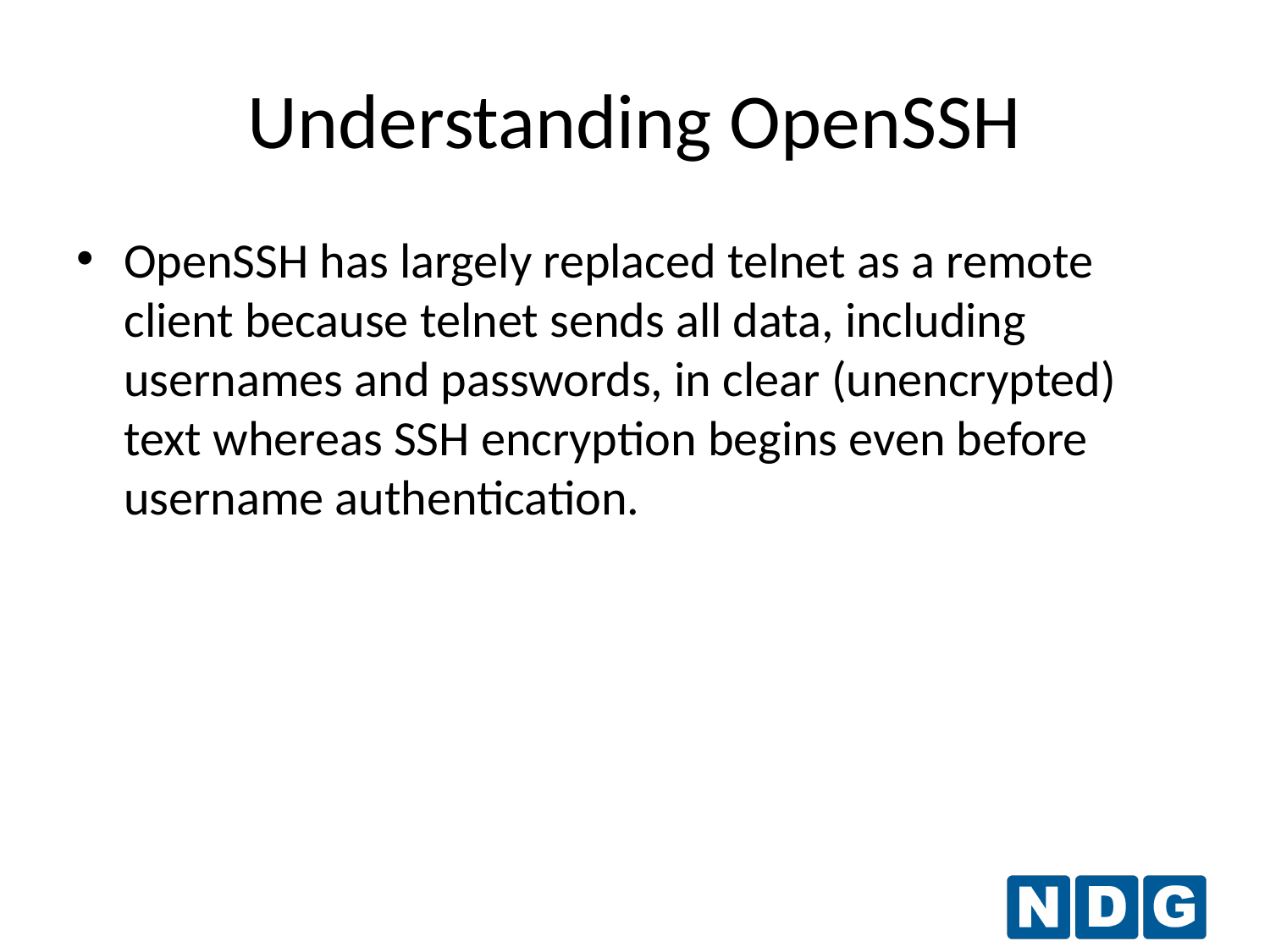

# Understanding OpenSSH
OpenSSH has largely replaced telnet as a remote client because telnet sends all data, including usernames and passwords, in clear (unencrypted) text whereas SSH encryption begins even before username authentication.